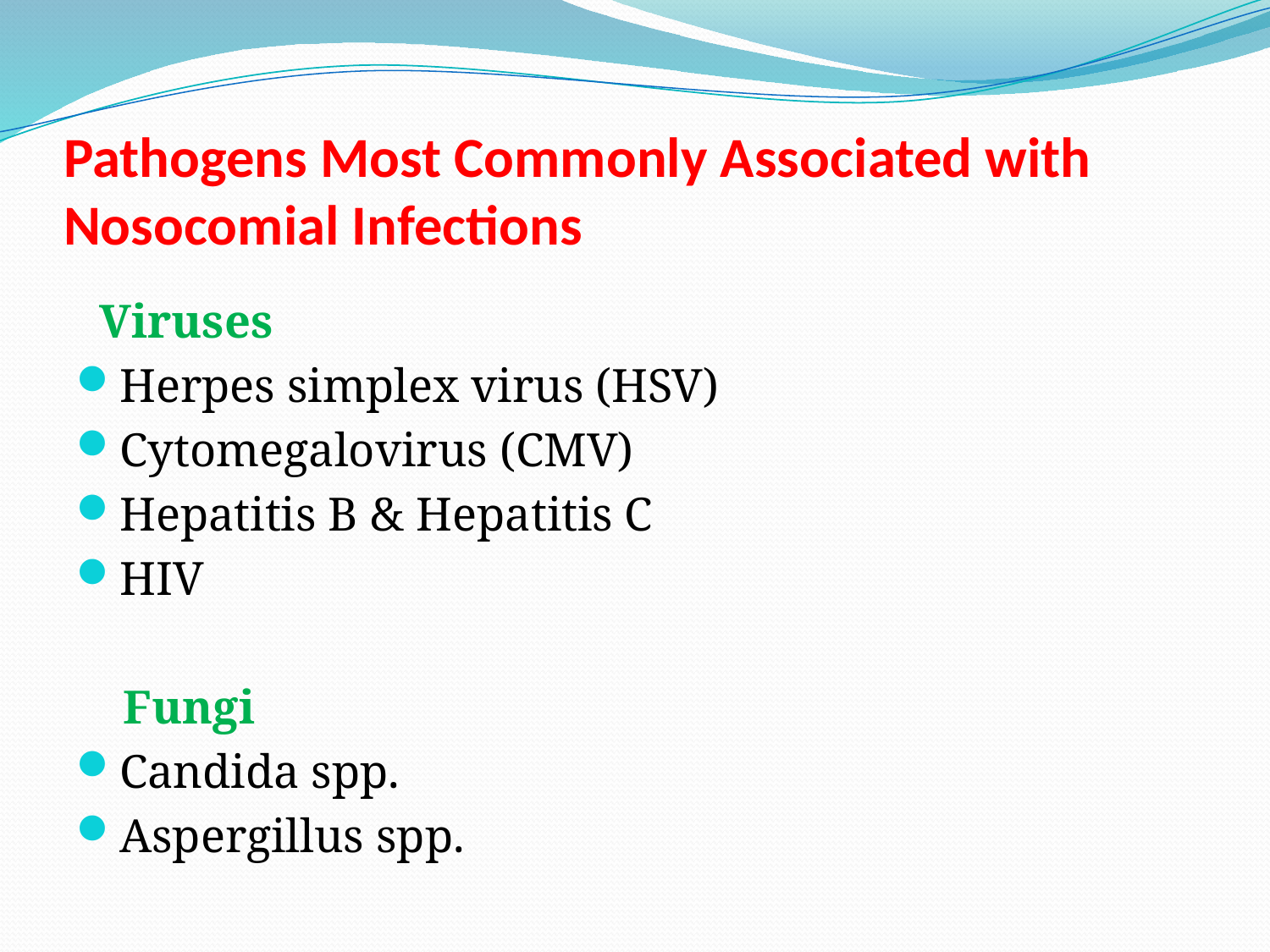

# Pathogens Most Commonly Associated with Nosocomial Infections

  Viruses
Herpes simplex virus (HSV)
Cytomegalovirus (CMV)
Hepatitis B & Hepatitis C
HIV

    Fungi
Candida spp.
Aspergillus spp.